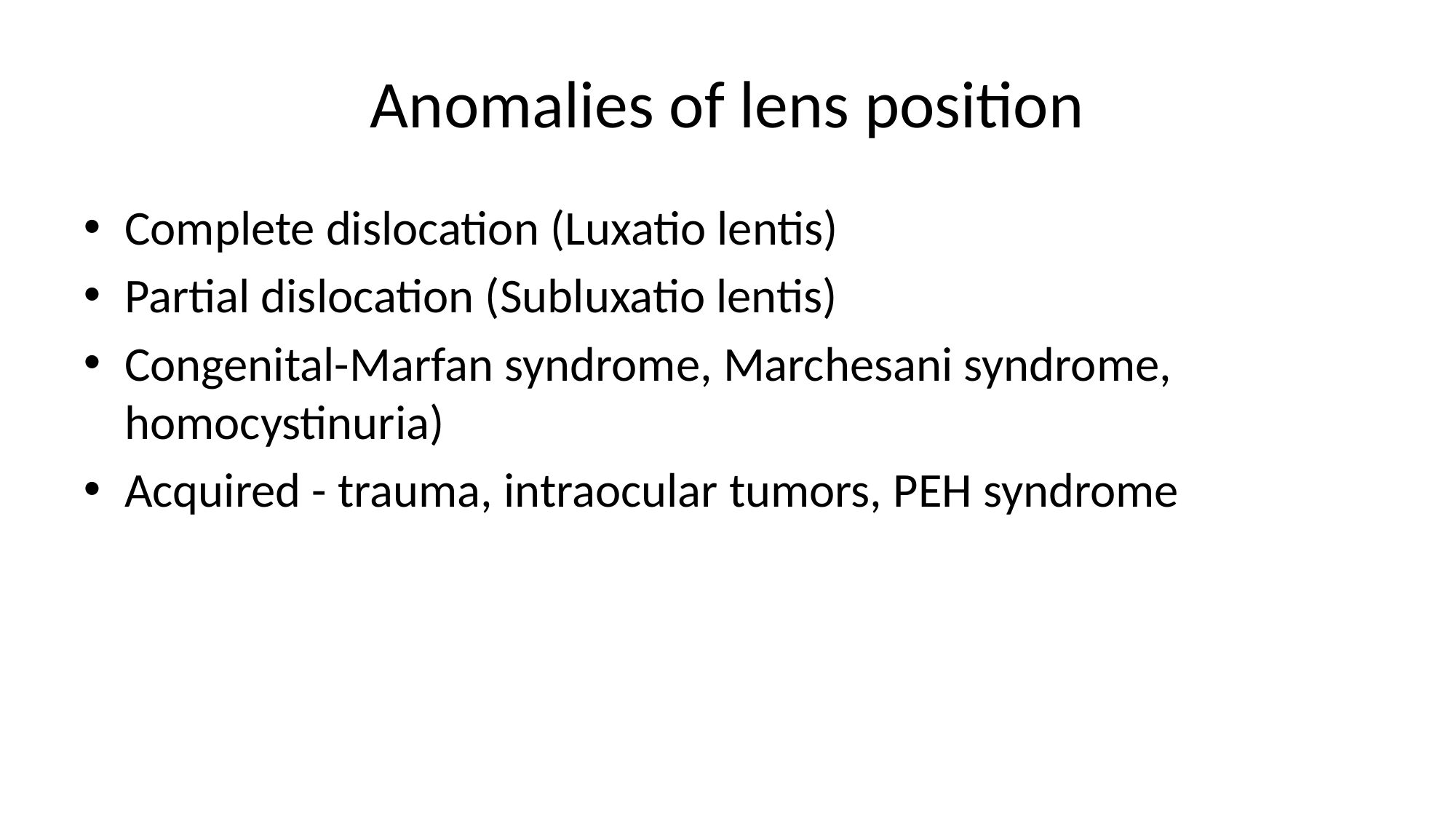

# Anomalies of lens position
Complete dislocation (Luxatio lentis)
Partial dislocation (Subluxatio lentis)
Congenital-Marfan syndrome, Marchesani syndrome, homocystinuria)
Acquired - trauma, intraocular tumors, PEH syndrome